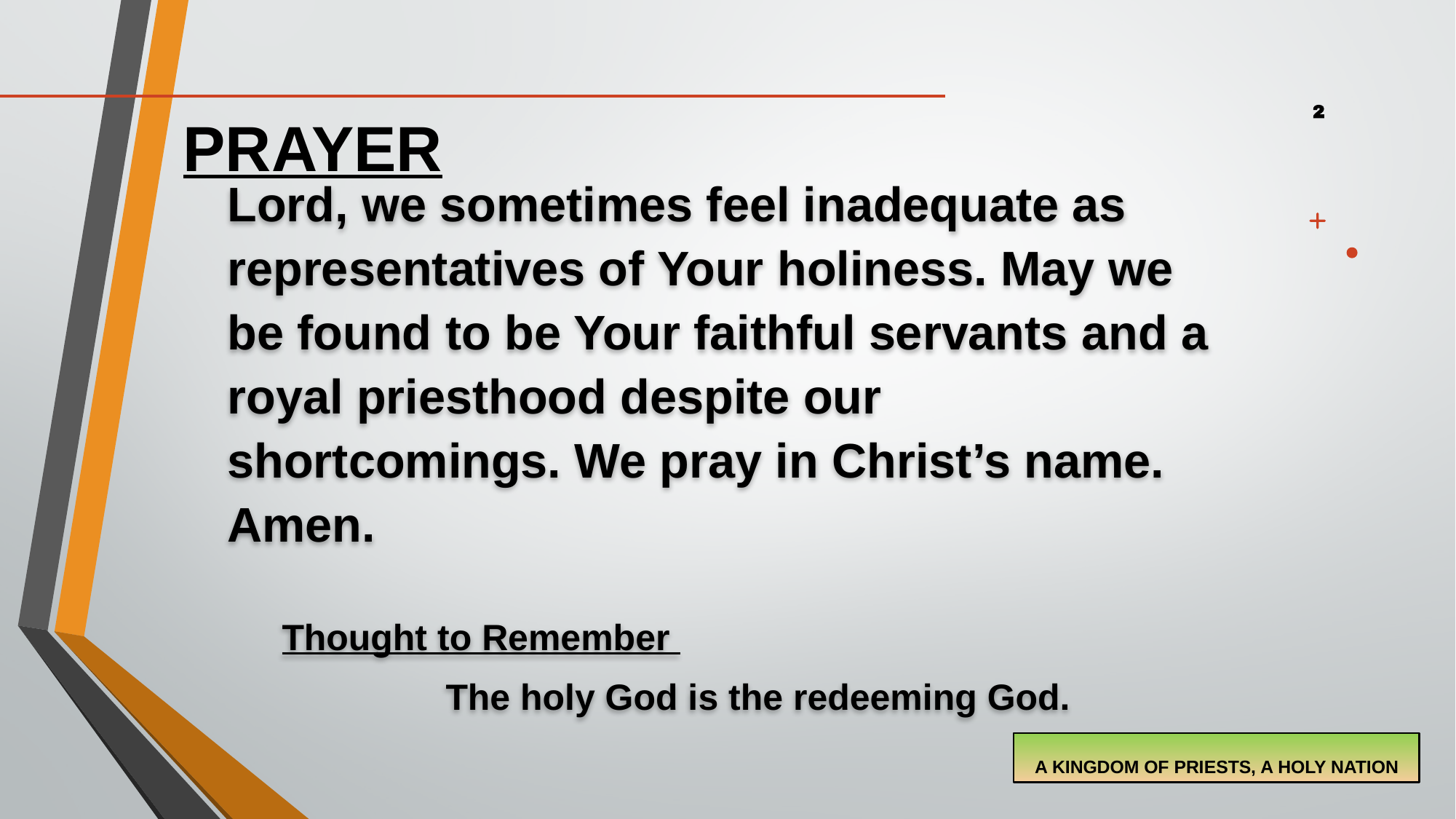

2
# Prayer
Lord, we sometimes feel inadequate as representatives of Your holiness. May we be found to be Your faithful servants and a royal priesthood despite our shortcomings. We pray in Christ’s name. Amen.

Thought to Remember
The holy God is the redeeming God.
A Kingdom of Priests, A Holy Nation